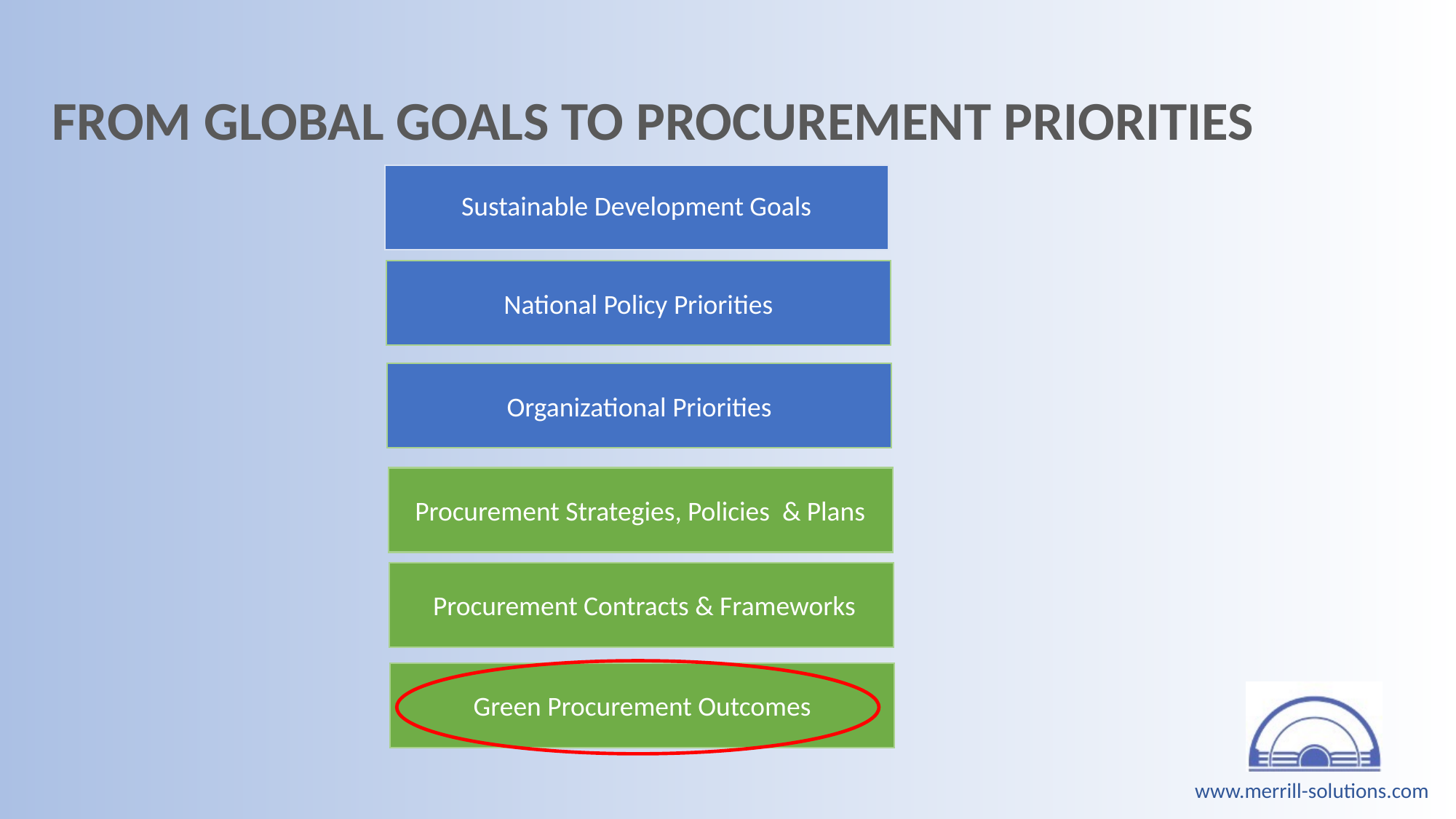

FROM GLOBAL GOALS TO PROCUREMENT PRIORITIES

Sustainable Development Goals
National Policy Priorities
Organizational Priorities
 Procurement Strategies, Policies  & Plans
 Procurement Contracts & Frameworks

Green Procurement Outcomes